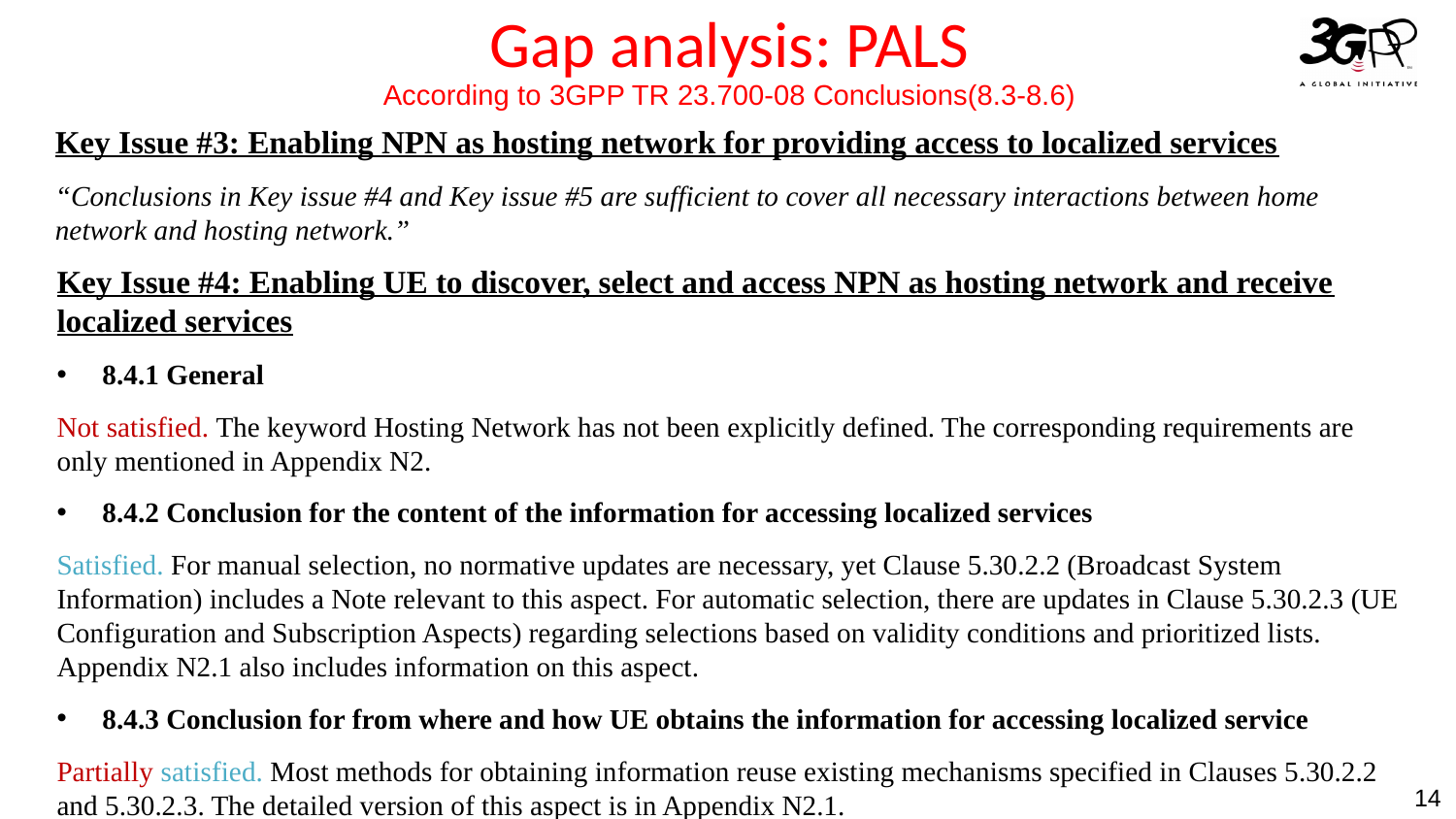

Gap analysis: PALS
According to 3GPP TR 23.700-08 Conclusions(8.3-8.6)
Key Issue #3: Enabling NPN as hosting network for providing access to localized services
“Conclusions in Key issue #4 and Key issue #5 are sufficient to cover all necessary interactions between home network and hosting network.”
Key Issue #4: Enabling UE to discover, select and access NPN as hosting network and receive localized services
8.4.1 General
Not satisfied. The keyword Hosting Network has not been explicitly defined. The corresponding requirements are only mentioned in Appendix N2.
8.4.2 Conclusion for the content of the information for accessing localized services
Satisfied. For manual selection, no normative updates are necessary, yet Clause 5.30.2.2 (Broadcast System Information) includes a Note relevant to this aspect. For automatic selection, there are updates in Clause 5.30.2.3 (UE Configuration and Subscription Aspects) regarding selections based on validity conditions and prioritized lists. Appendix N2.1 also includes information on this aspect.
8.4.3 Conclusion for from where and how UE obtains the information for accessing localized service
Partially satisfied. Most methods for obtaining information reuse existing mechanisms specified in Clauses 5.30.2.2 and 5.30.2.3. The detailed version of this aspect is in Appendix N2.1.